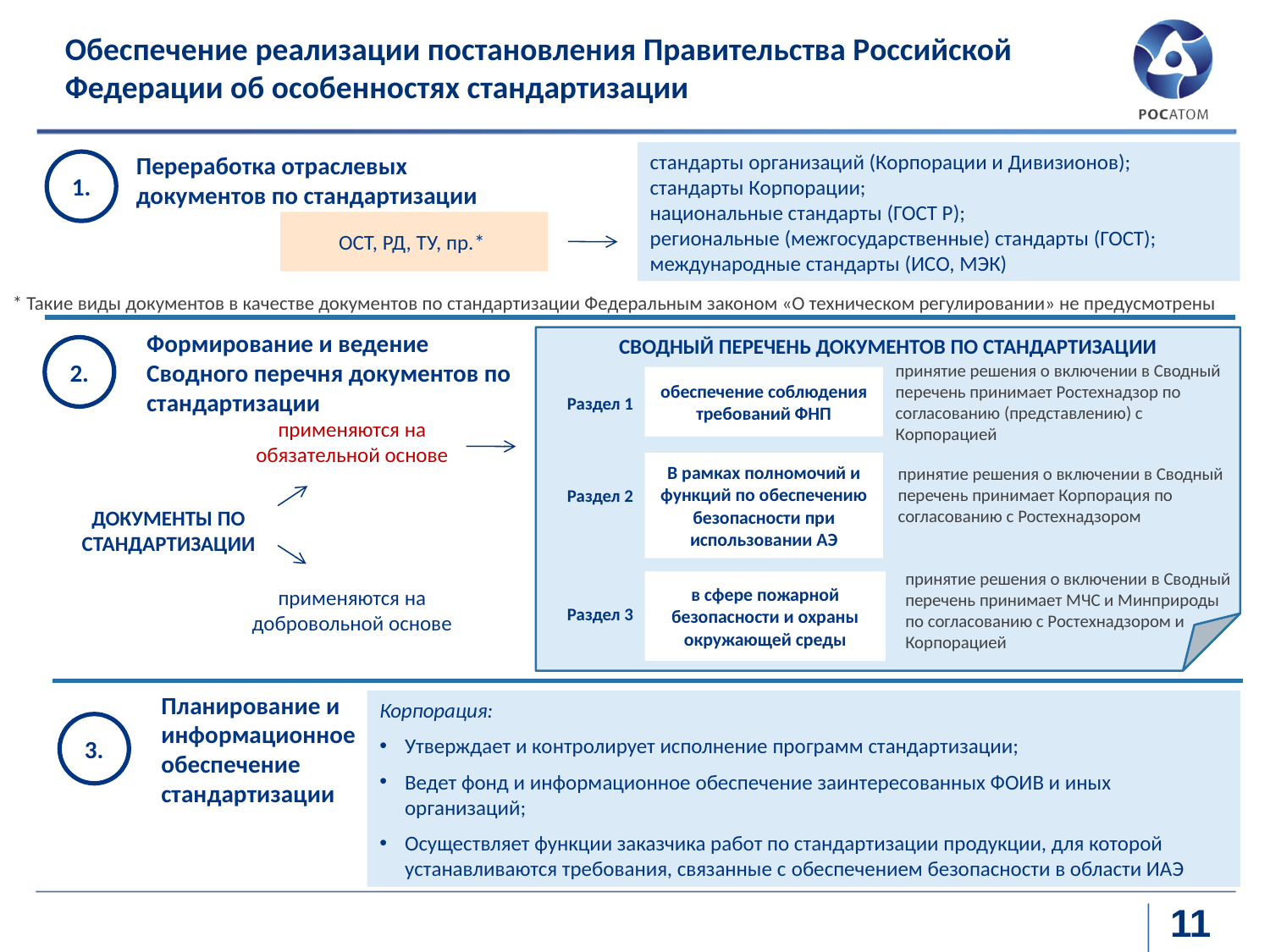

# Обеспечение реализации постановления Правительства Российской Федерации об особенностях стандартизации
стандарты организаций (Корпорации и Дивизионов);
стандарты Корпорации;
национальные стандарты (ГОСТ Р);
региональные (межгосударственные) стандарты (ГОСТ); международные стандарты (ИСО, МЭК)
Переработка отраслевых документов по стандартизации
1.
ОСТ, РД, ТУ, пр.*
* Такие виды документов в качестве документов по стандартизации Федеральным законом «О техническом регулировании» не предусмотрены
СВОДНЫЙ ПЕРЕЧЕНЬ ДОКУМЕНТОВ ПО СТАНДАРТИЗАЦИИ
2.
Формирование и ведение
Сводного перечня документов по стандартизации
принятие решения о включении в Сводный перечень принимает Ростехнадзор по согласованию (представлению) с Корпорацией
обеспечение соблюдения требований ФНП
Раздел 1
применяются на обязательной основе
В рамках полномочий и функций по обеспечению безопасности при использовании АЭ
принятие решения о включении в Сводный перечень принимает Корпорация по согласованию с Ростехнадзором
Раздел 2
ДОКУМЕНТЫ ПО СТАНДАРТИЗАЦИИ
принятие решения о включении в Сводный перечень принимает МЧС и Минприроды по согласованию с Ростехнадзором и Корпорацией
в сфере пожарной безопасности и охраны окружающей среды
применяются на добровольной основе
Раздел 3
Корпорация:
Утверждает и контролирует исполнение программ стандартизации;
Ведет фонд и информационное обеспечение заинтересованных ФОИВ и иных организаций;
Осуществляет функции заказчика работ по стандартизации продукции, для которой устанавливаются требования, связанные с обеспечением безопасности в области ИАЭ
3.
Планирование и информационное обеспечение стандартизации
11